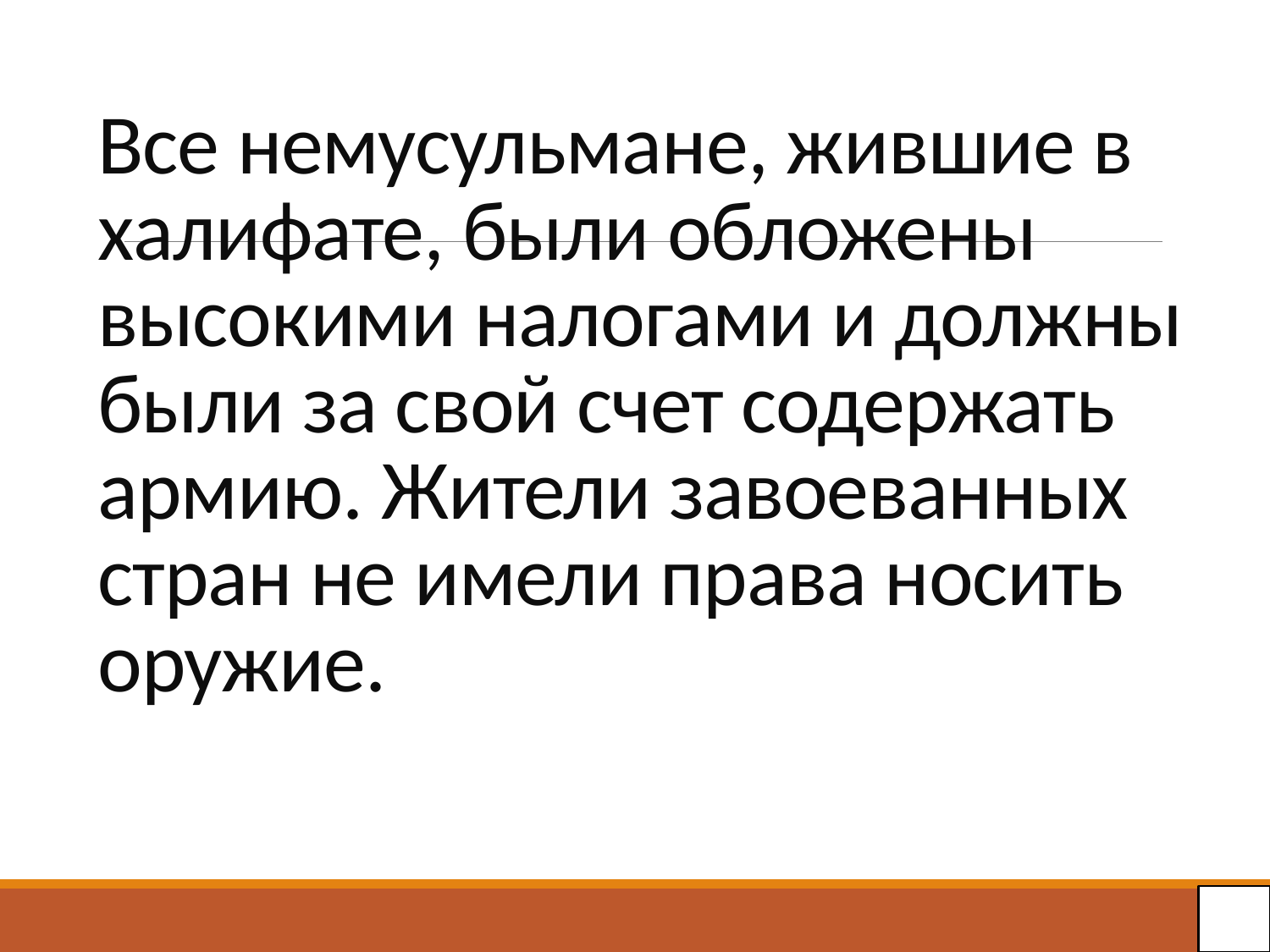

# Все немусульмане, жившие в халифате, были обложены высокими налогами и должны были за свой счет содержать армию. Жители завоеванных стран не имели права носить оружие.
19